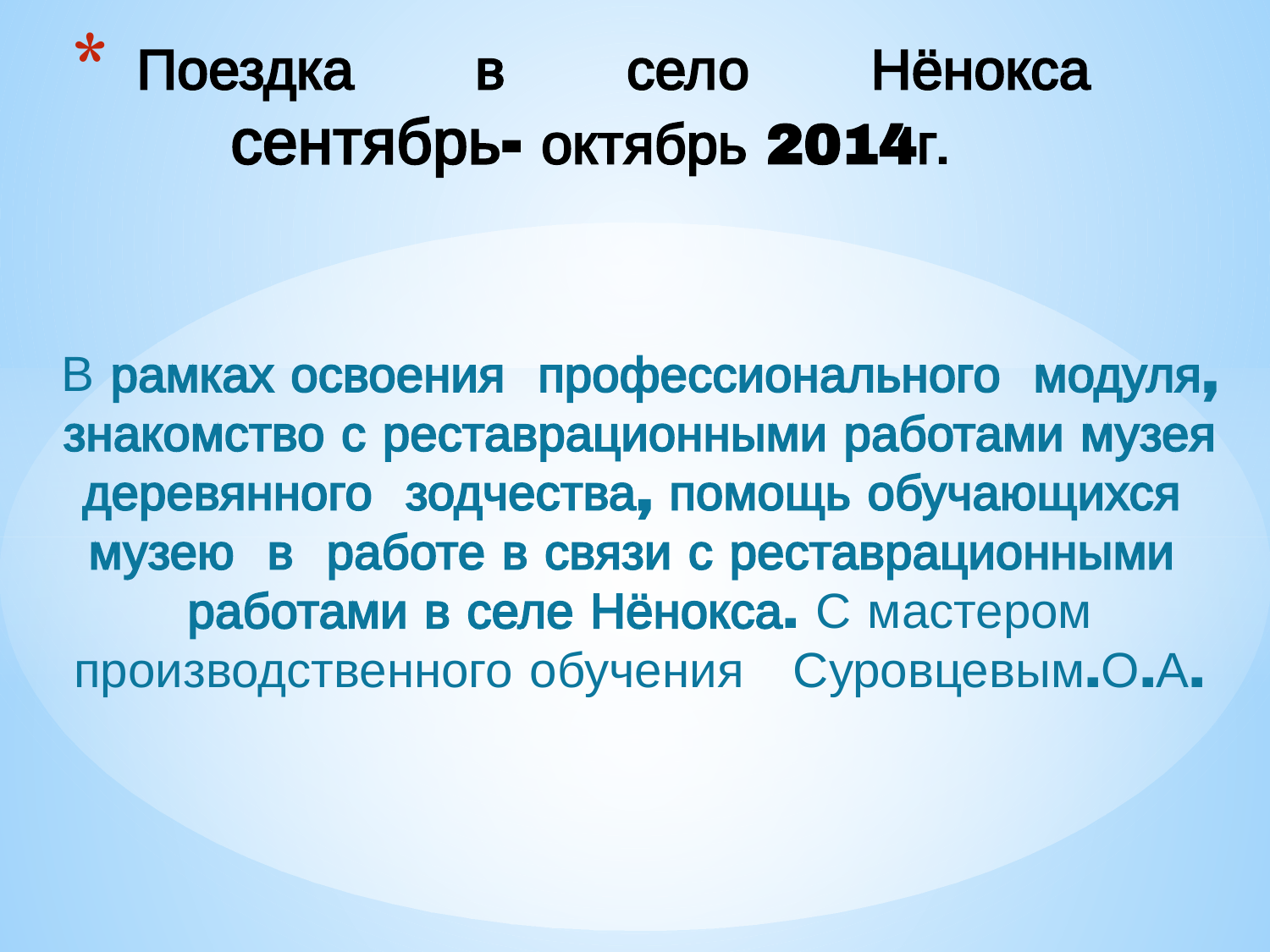

# Поездка в село Нёнокса сентябрь- октябрь 2014г.
В рамках освоения  профессионального  модуля, знакомство с реставрационными работами музея деревянного  зодчества, помощь обучающихся  музею  в  работе в связи с реставрационными  работами в селе Нёнокса. С мастером производственного обучения   Суровцевым.О.А.